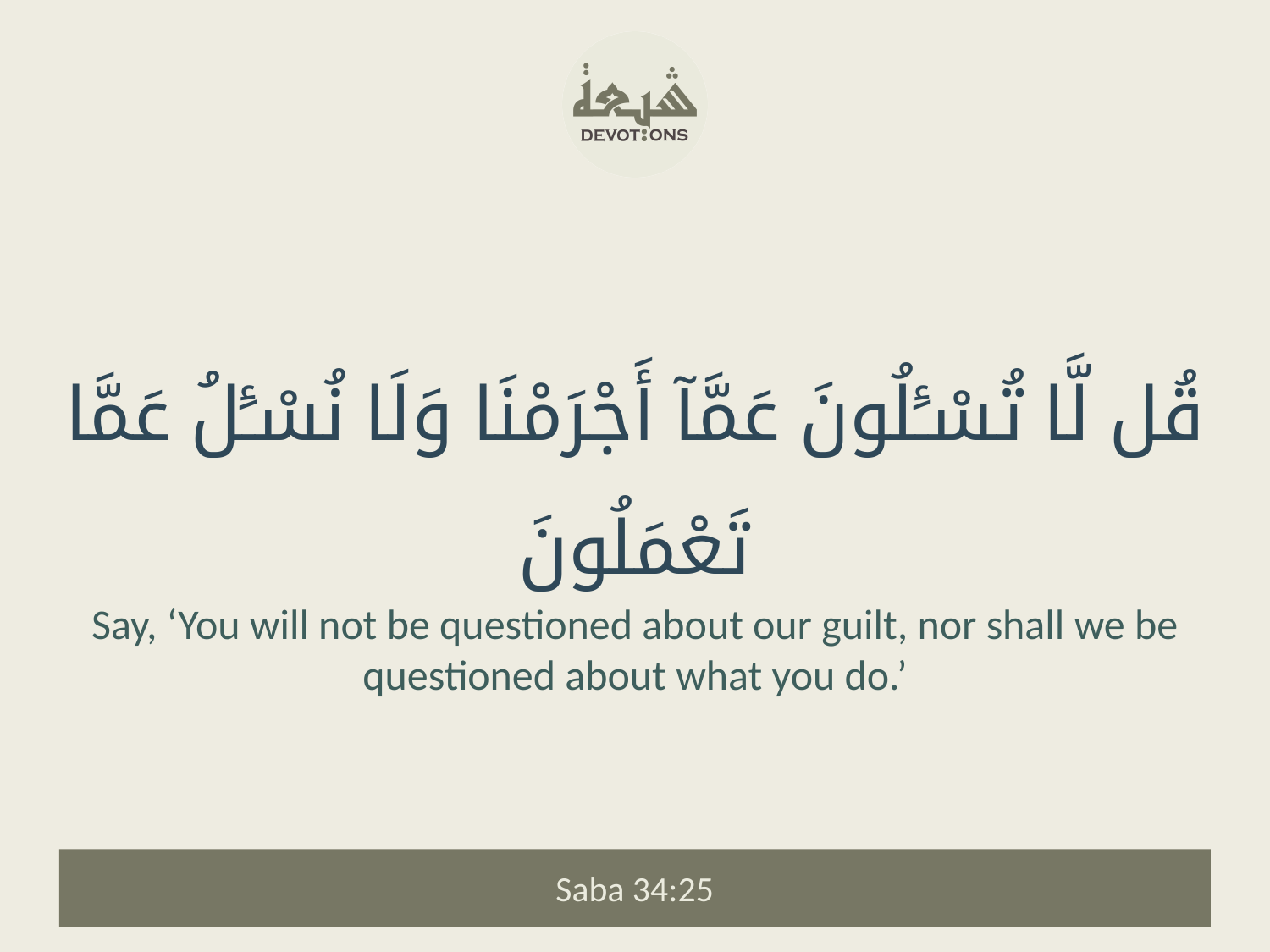

قُل لَّا تُسْـَٔلُونَ عَمَّآ أَجْرَمْنَا وَلَا نُسْـَٔلُ عَمَّا تَعْمَلُونَ
Say, ‘You will not be questioned about our guilt, nor shall we be questioned about what you do.’
Saba 34:25